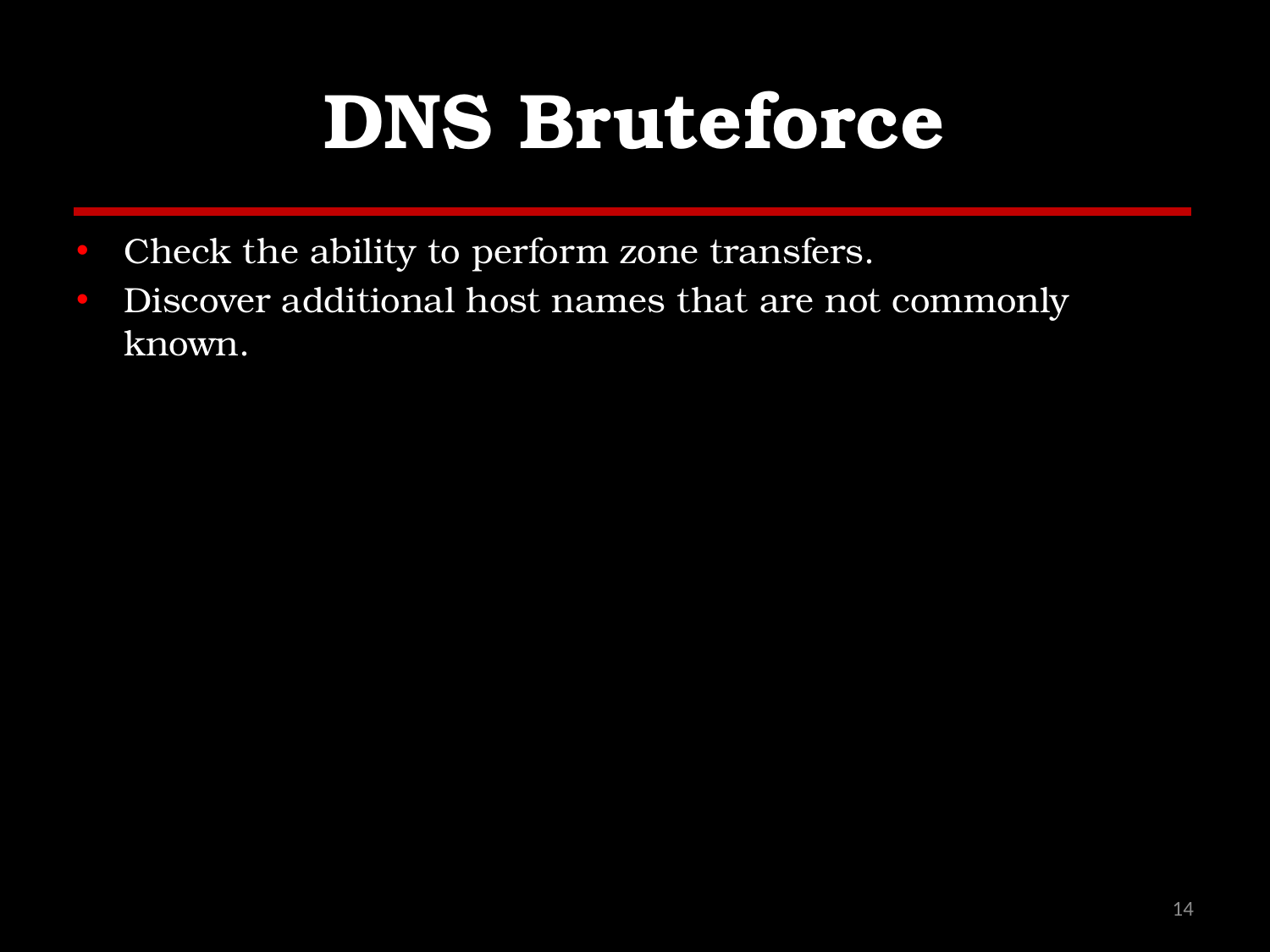

# DNS Bruteforce
Check the ability to perform zone transfers.
Discover additional host names that are not commonly known.

14